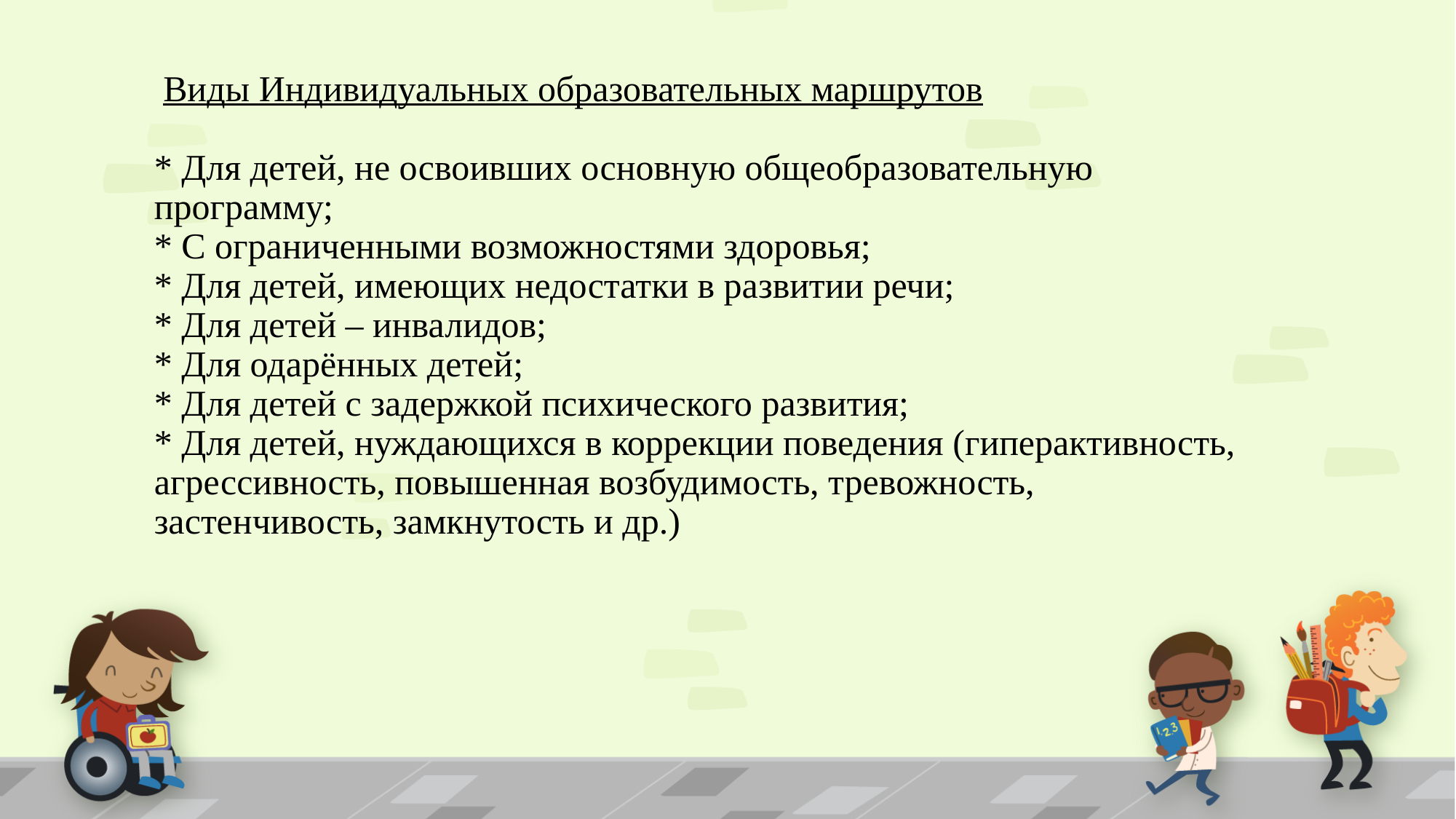

# Виды Индивидуальных образовательных маршрутов * Для детей, не освоивших основную общеобразовательную программу; * С ограниченными возможностями здоровья; * Для детей, имеющих недостатки в развитии речи; * Для детей – инвалидов; * Для одарённых детей; * Для детей с задержкой психического развития; * Для детей, нуждающихся в коррекции поведения (гиперактивность,   агрессивность, повышенная возбудимость, тревожность, застенчивость, замкнутость и др.)